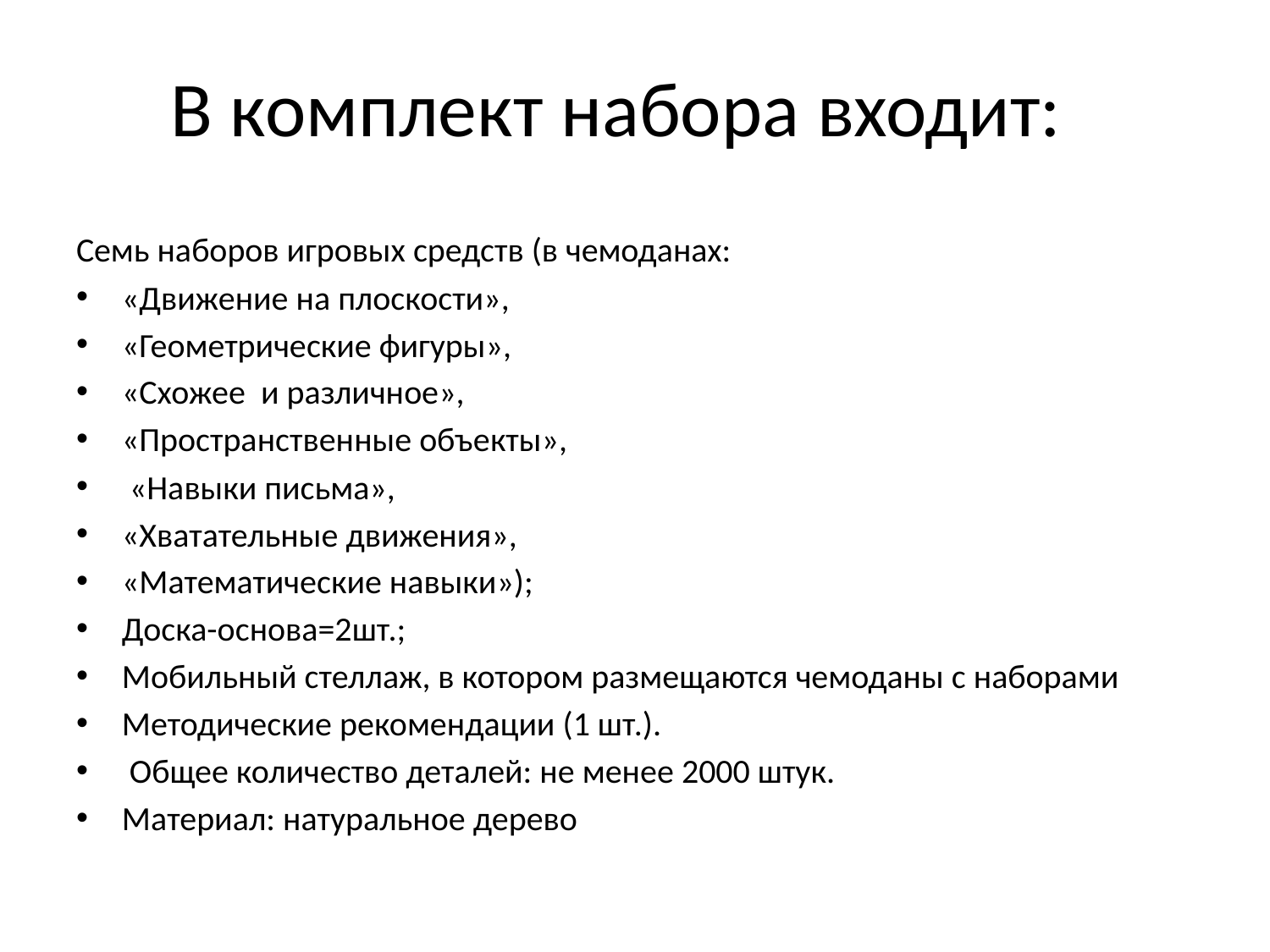

# В комплект набора входит:
Семь наборов игровых средств (в чемоданах:
«Движение на плоскости»,
«Геометрические фигуры»,
«Схожее  и различное»,
«Пространственные объекты»,
 «Навыки письма»,
«Хватательные движения»,
«Математические навыки»);
Доска-основа=2шт.;
Мобильный стеллаж, в котором размещаются чемоданы с наборами
Методические рекомендации (1 шт.).
 Общее количество деталей: не менее 2000 штук.
Материал: натуральное дерево